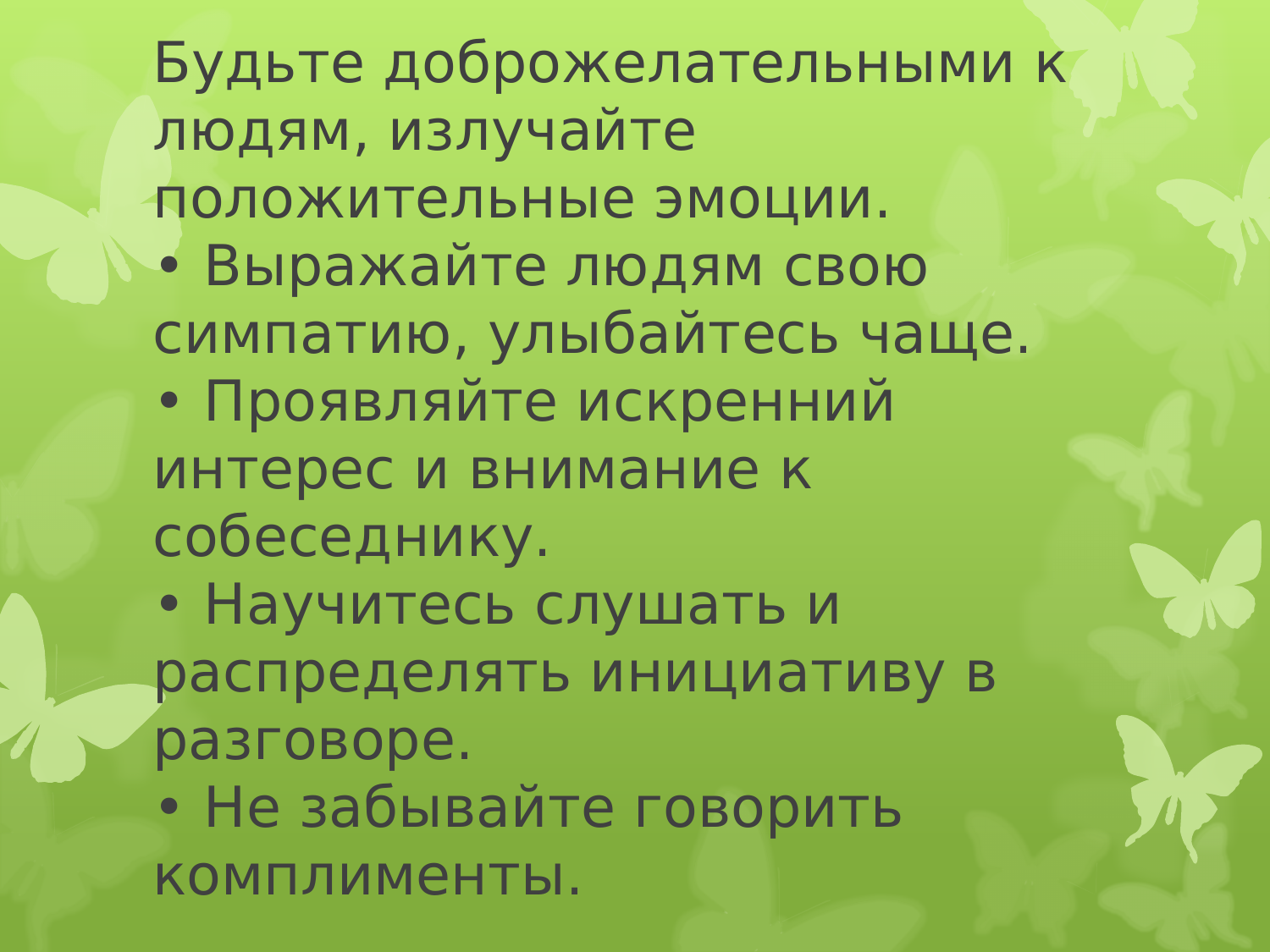

# Будьте доброжелательными к людям, излучайте положительные эмоции. • Выражайте людям свою симпатию, улыбайтесь чаще. • Проявляйте искренний интерес и внимание к собеседнику. • Научитесь слушать и распределять инициативу в разговоре. • Не забывайте говорить комплименты.